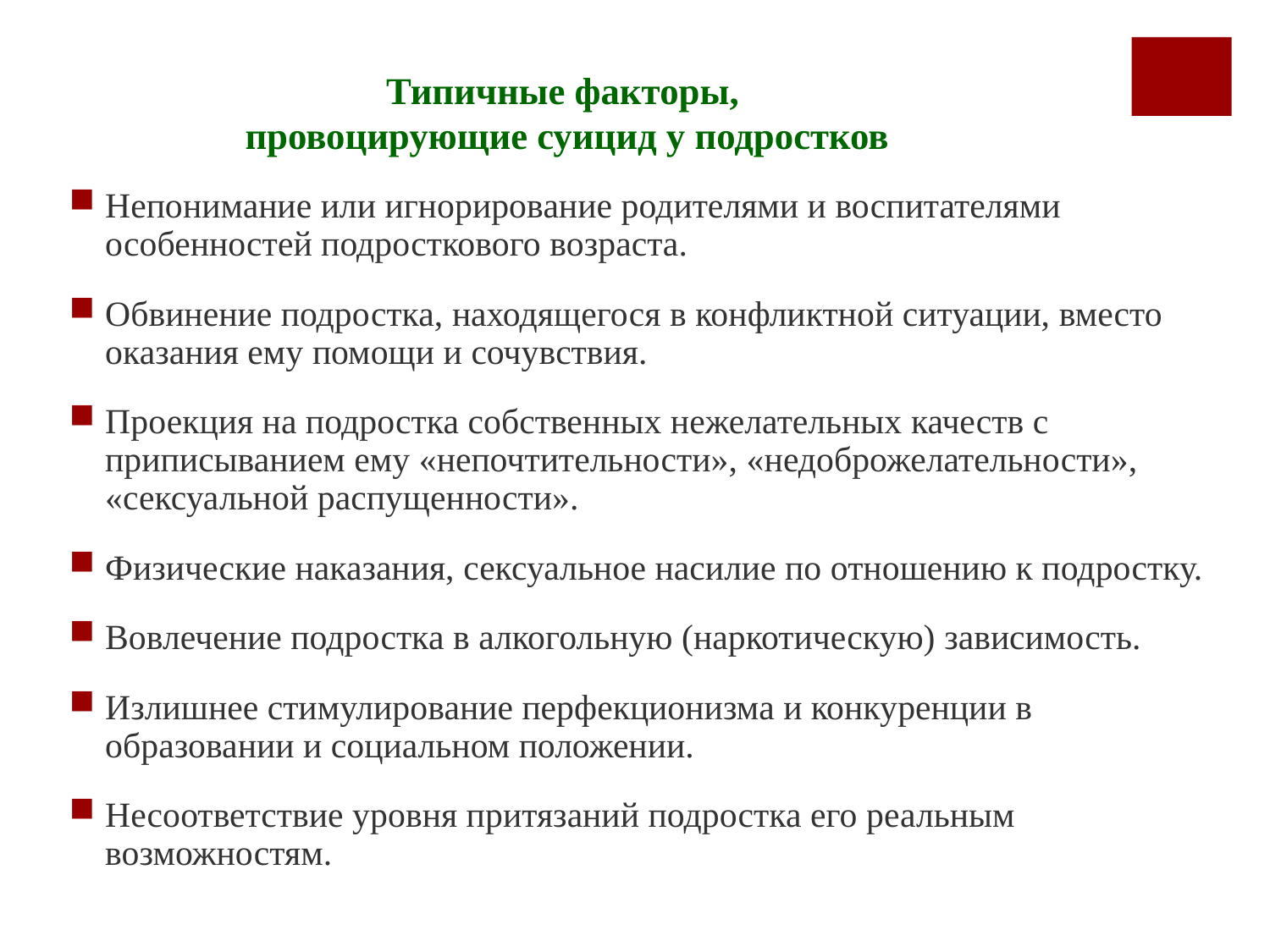

Типичные факторы,
провоцирующие суицид у подростков
Непонимание или игнорирование родителями и воспитателями особенностей подросткового возраста.
Обвинение подростка, находящегося в конфликтной ситуации, вместо оказания ему помощи и сочувствия.
Проекция на подростка собственных нежелательных качеств с приписыванием ему «непочтительности», «недоброжелательности», «сексуальной распущенности».
Физические наказания, сексуальное насилие по отношению к подростку.
Вовлечение подростка в алкогольную (наркотическую) зависимость.
Излишнее стимулирование перфекционизма и конкуренции в образовании и социальном положении.
Несоответствие уровня притязаний подростка его реальным возможностям.